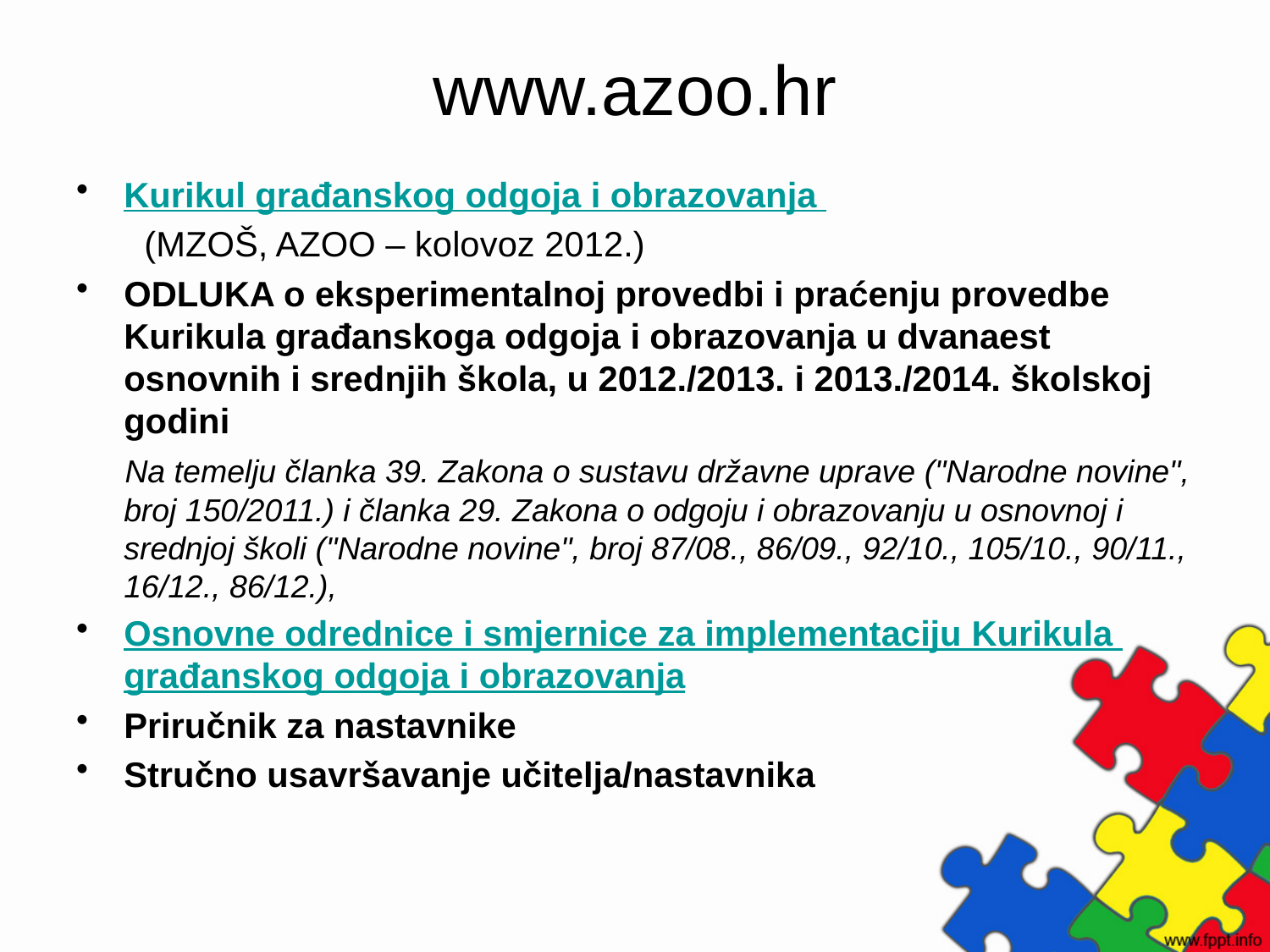

# www.azoo.hr
Kurikul građanskog odgoja i obrazovanja
       (MZOŠ, AZOO – kolovoz 2012.)
ODLUKA o eksperimentalnoj provedbi i praćenju provedbe Kurikula građanskoga odgoja i obrazovanja u dvanaest osnovnih i srednjih škola, u 2012./2013. i 2013./2014. školskoj godini
     Na temelju članka 39. Zakona o sustavu državne uprave ("Narodne novine", broj 150/2011.) i članka 29. Zakona o odgoju i obrazovanju u osnovnoj i srednjoj školi ("Narodne novine", broj 87/08., 86/09., 92/10., 105/10., 90/11., 16/12., 86/12.),
Osnovne odrednice i smjernice za implementaciju Kurikula građanskog odgoja i obrazovanja
Priručnik za nastavnike
Stručno usavršavanje učitelja/nastavnika